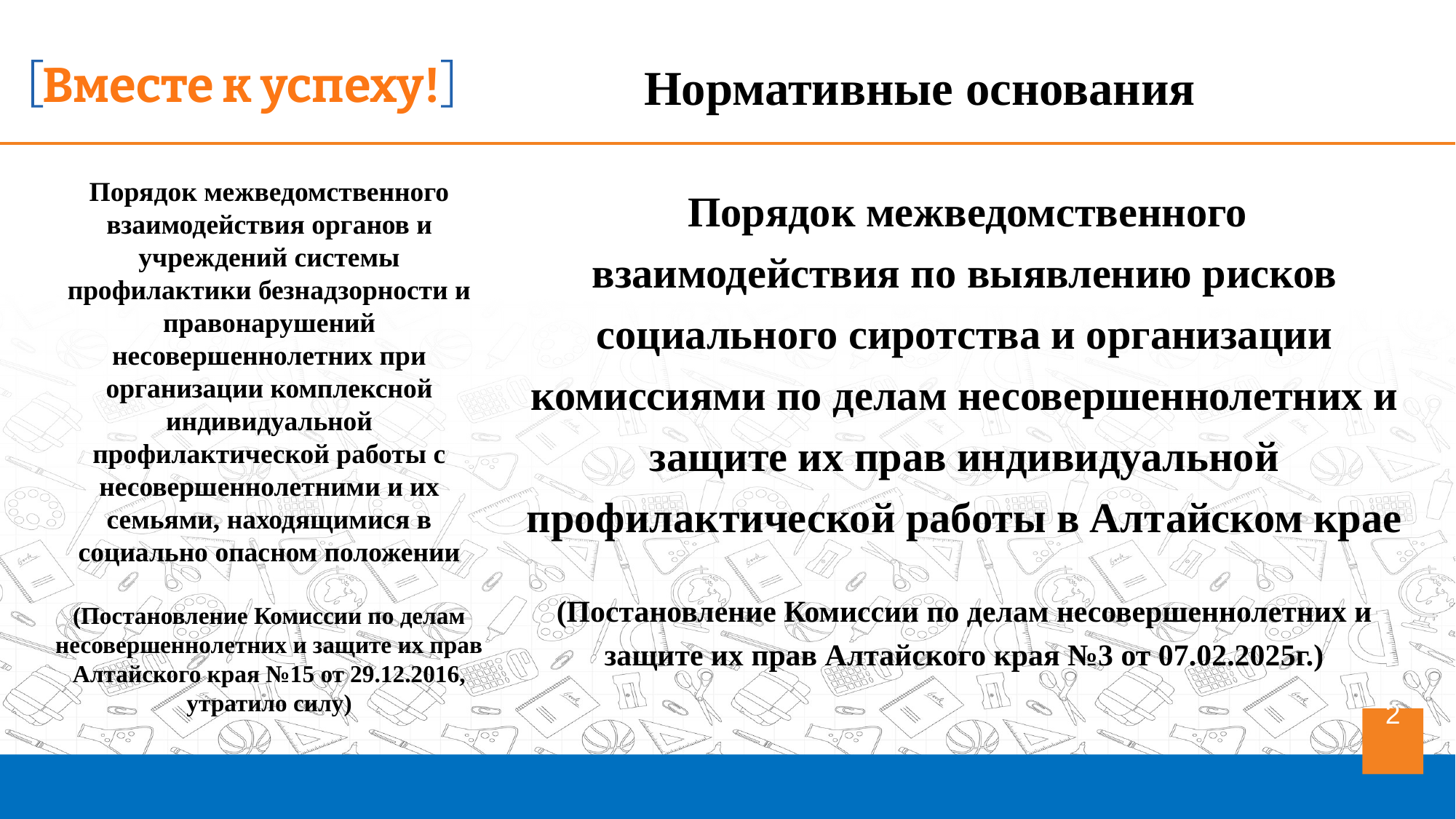

Нормативные основания
Порядок межведомственного взаимодействия органов и учреждений системы профилактики безнадзорности и правонарушений несовершеннолетних при организации комплексной индивидуальной профилактической работы с несовершеннолетними и их семьями, находящимися в социально опасном положении

(Постановление Комиссии по делам несовершеннолетних и защите их прав Алтайского края №15 от 29.12.2016, утратило силу)
 Порядок межведомственного взаимодействия по выявлению рисков социального сиротства и организации комиссиями по делам несовершеннолетних и защите их прав индивидуальной профилактической работы в Алтайском крае

(Постановление Комиссии по делам несовершеннолетних и защите их прав Алтайского края №3 от 07.02.2025г.)